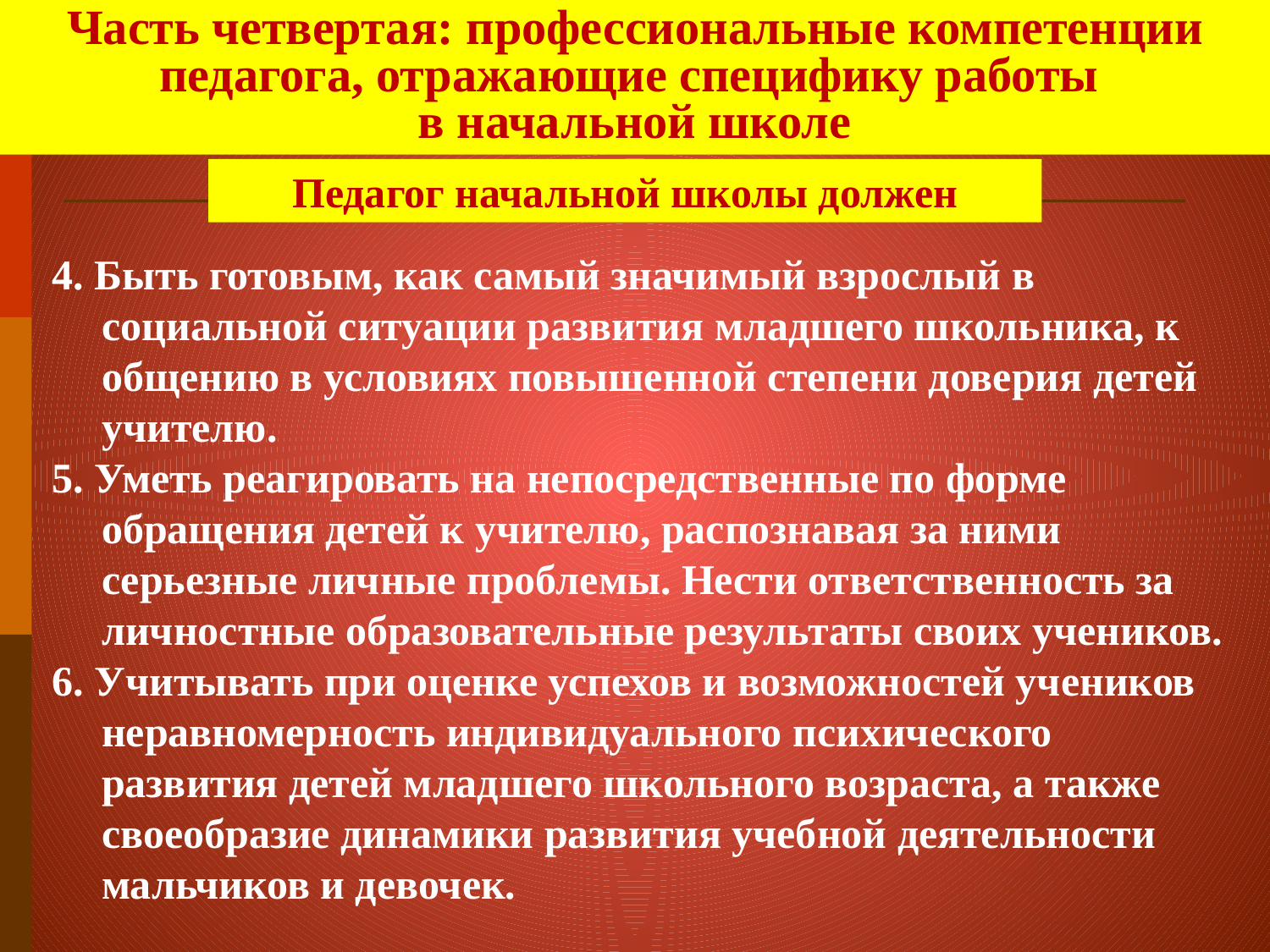

Часть четвертая: профессиональные компетенции педагога, отражающие специфику работы
в начальной школе
Педагог начальной школы должен
4. Быть готовым, как самый значимый взрослый в социальной ситуации развития младшего школьника, к общению в условиях повышенной степени доверия детей учителю.
5. Уметь реагировать на непосредственные по форме обращения детей к учителю, распознавая за ними серьезные личные проблемы. Нести ответственность за личностные образовательные результаты своих учеников.
6. Учитывать при оценке успехов и возможностей учеников неравномерность индивидуального психического развития детей младшего школьного возраста, а также своеобразие динамики развития учебной деятельности мальчиков и девочек.